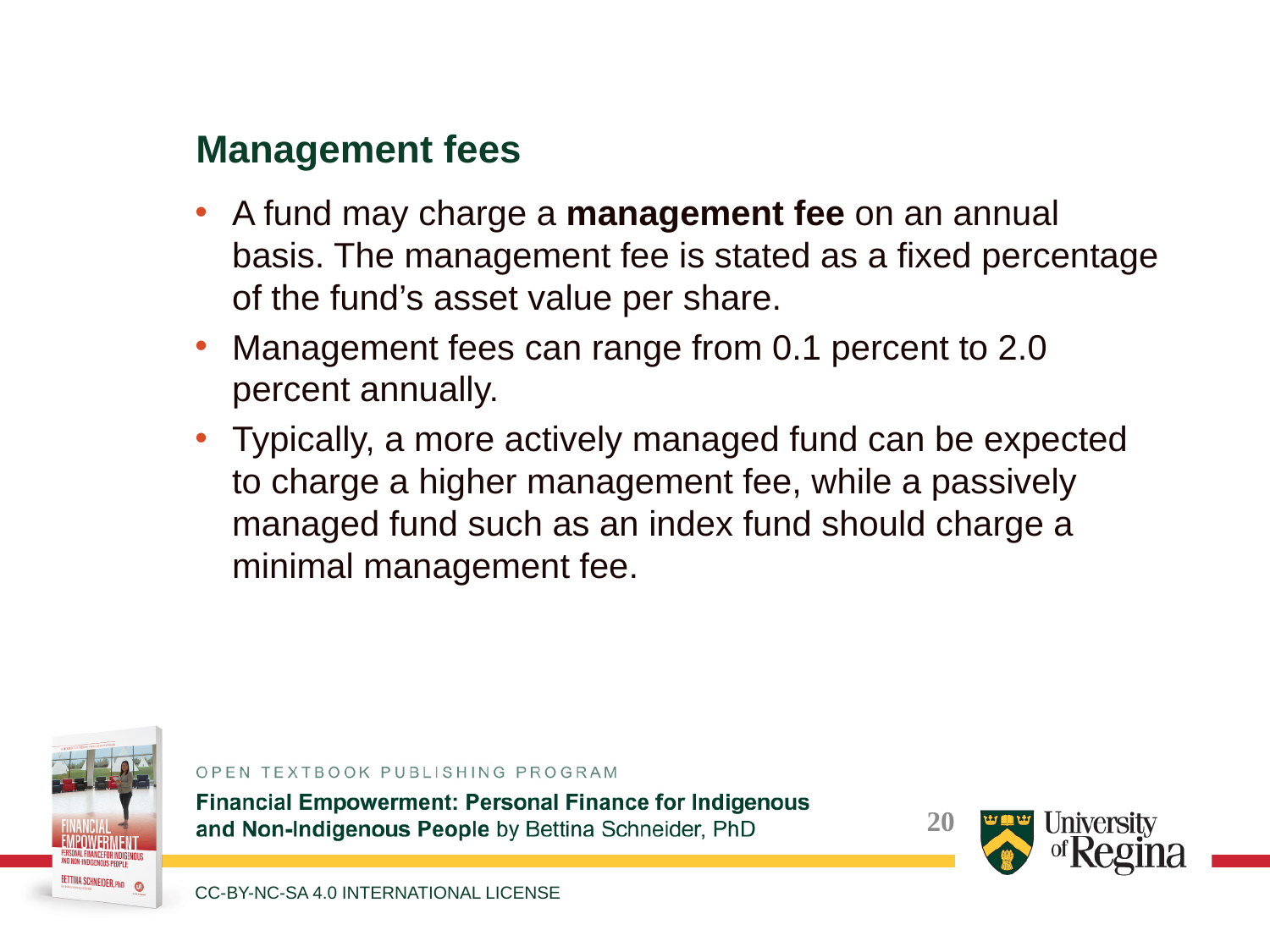

Management fees
A fund may charge a management fee on an annual basis. The management fee is stated as a fixed percentage of the fund’s asset value per share.
Management fees can range from 0.1 percent to 2.0 percent annually.
Typically, a more actively managed fund can be expected to charge a higher management fee, while a passively managed fund such as an index fund should charge a minimal management fee.
CC-BY-NC-SA 4.0 INTERNATIONAL LICENSE